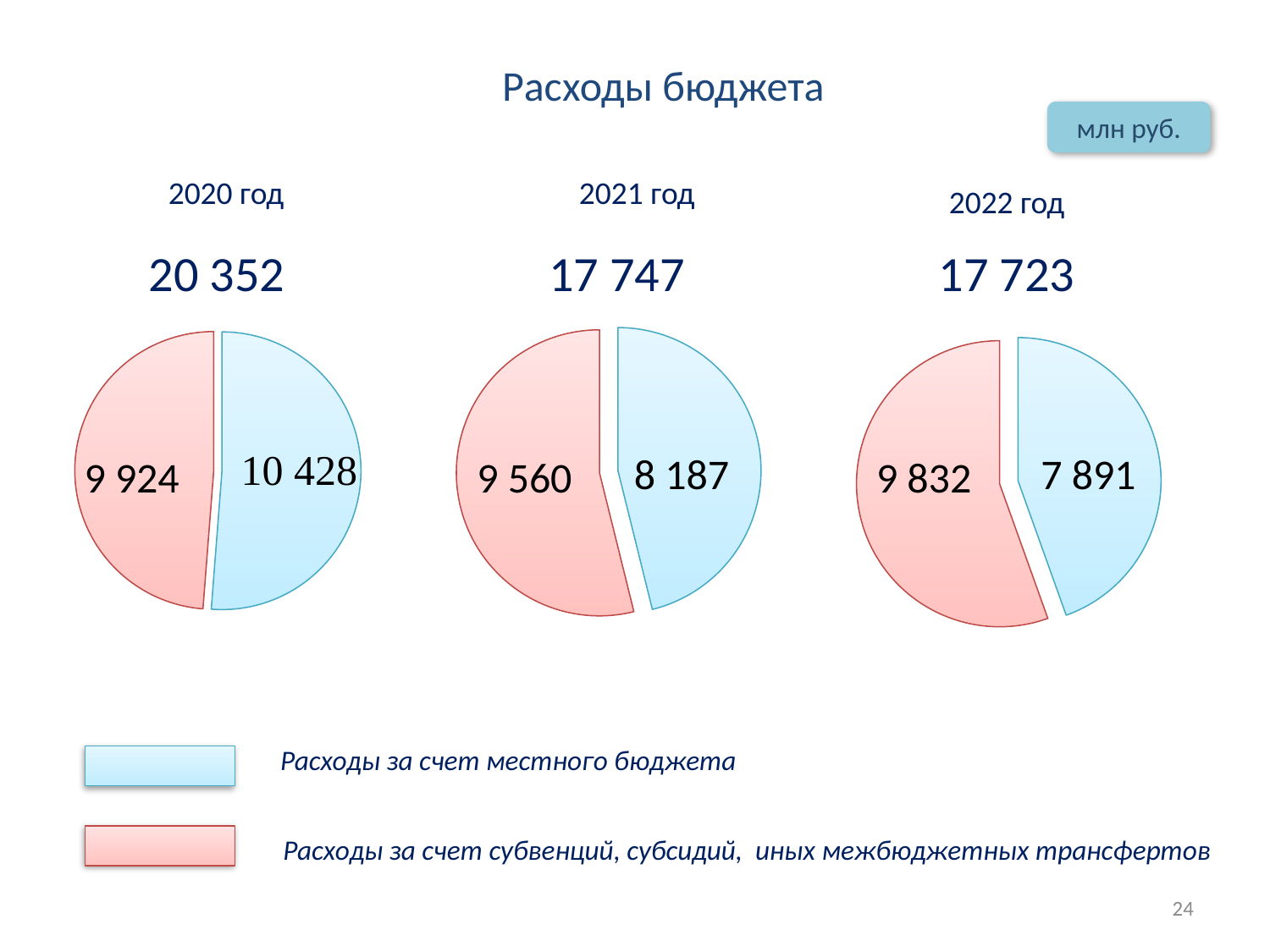

Расходы бюджета
млн руб.
2020 год
2021 год
2022 год
20 352
17 747
17 723

### Chart

| Category | Продажи |
|---|---|
| Программные мероприятия | 10428.0 |
| Непрограммные мероприятия  | 9924.0 |

### Chart

| Category | 2019 |
|---|---|
| Программные мероприятия | 8187.0 |
| Непрограммные мероприятия  | 9560.0 |

### Chart

| Category | Продажи |
|---|---|
| Программные мероприятия | 7891.0 |
| Непрограммные мероприятия  | 9832.0 |
8 187
7 891
9 560
9 832
9 924
Расходы за счет местного бюджета

Расходы за счет субвенций, субсидий,  иных межбюджетных трансфертов
24